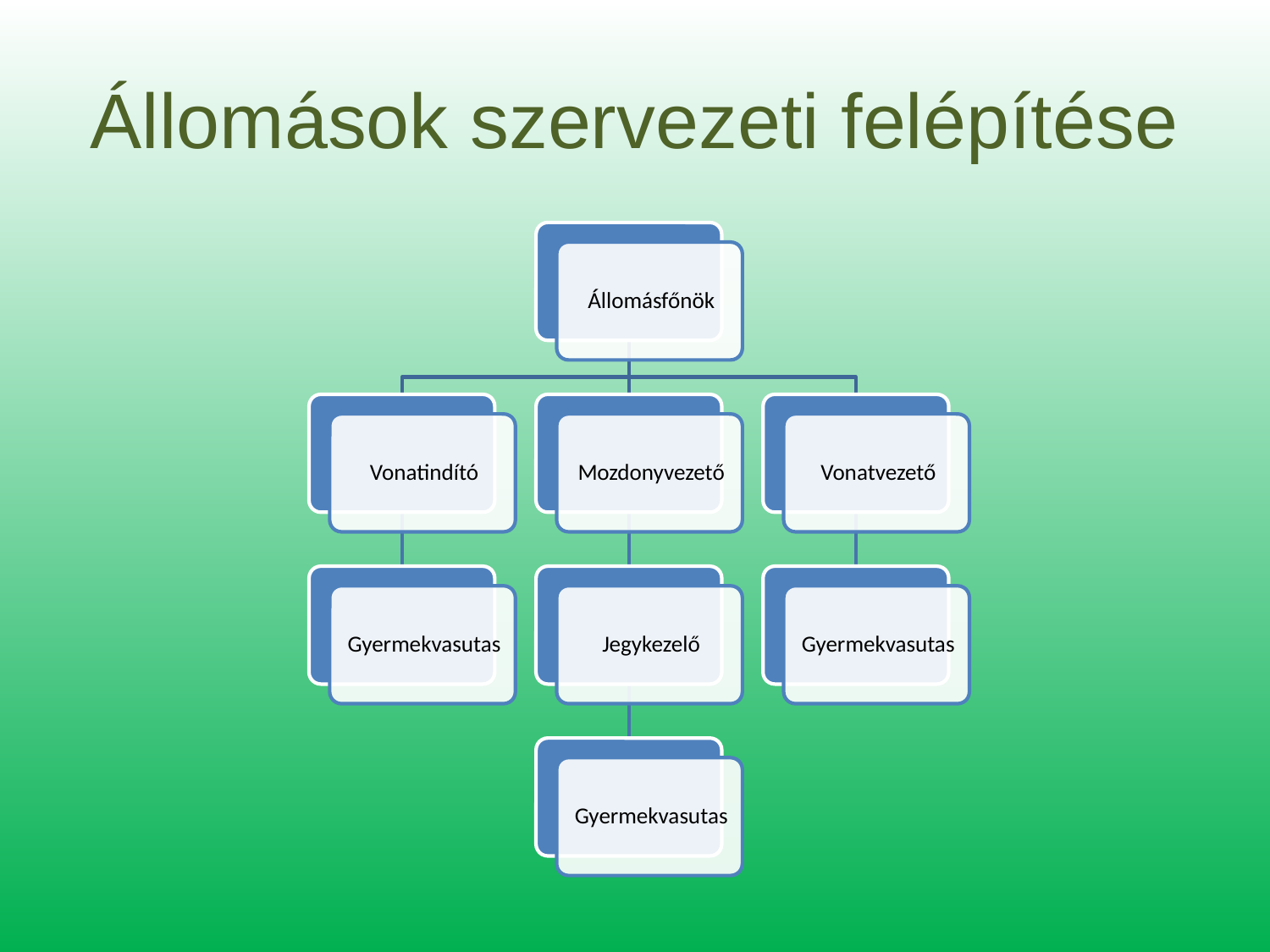

# Állomások szervezeti felépítése
Állomásfőnök
Vonatindító
Gyermekvasutas
Mozdonyvezető
Jegykezelő
Gyermekvasutas
Vonatvezető
Gyermekvasutas